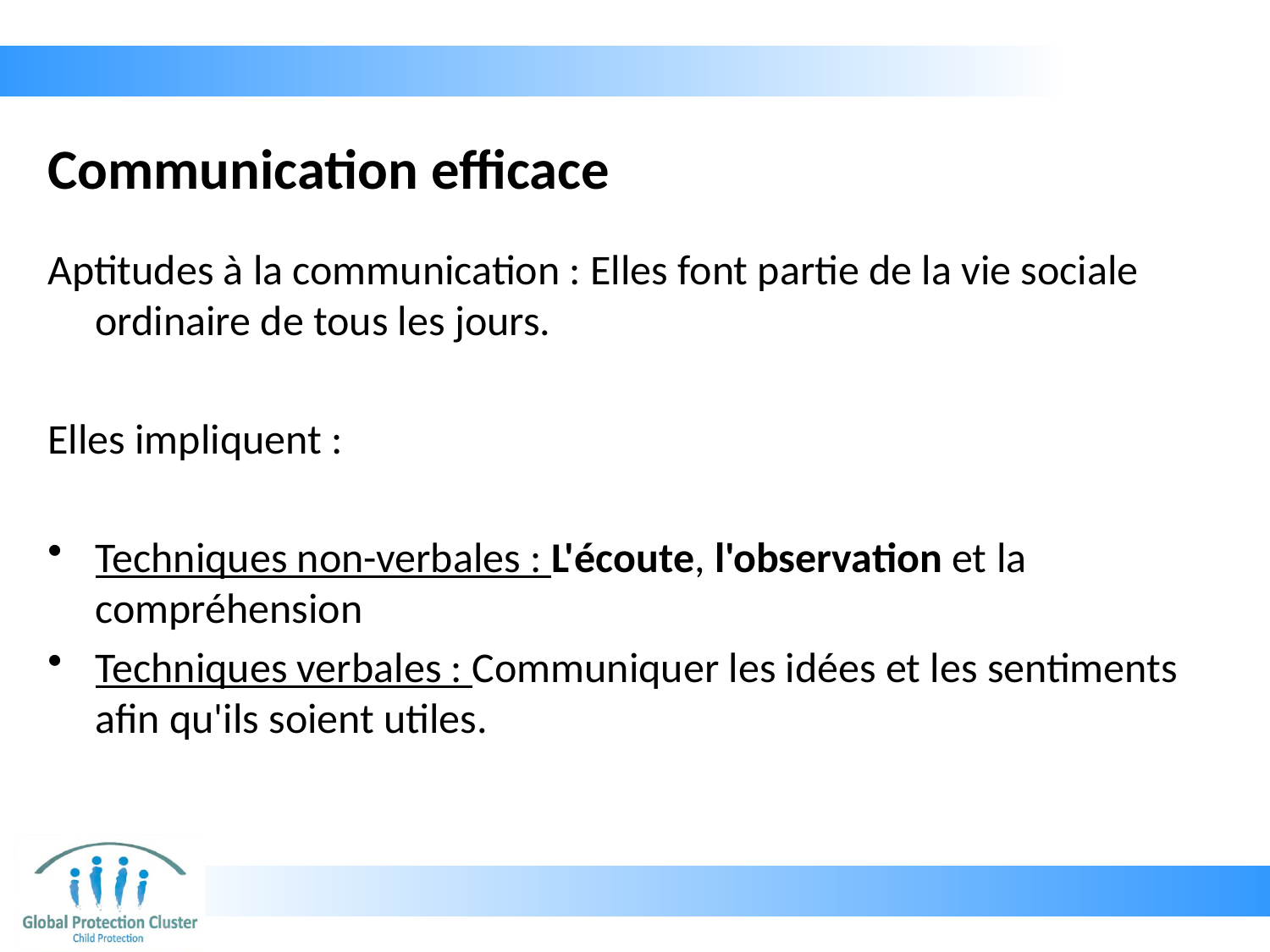

# Communication efficace
Aptitudes à la communication : Elles font partie de la vie sociale ordinaire de tous les jours.

Elles impliquent :

Techniques non-verbales : L'écoute, l'observation et la compréhension
Techniques verbales : Communiquer les idées et les sentiments afin qu'ils soient utiles.